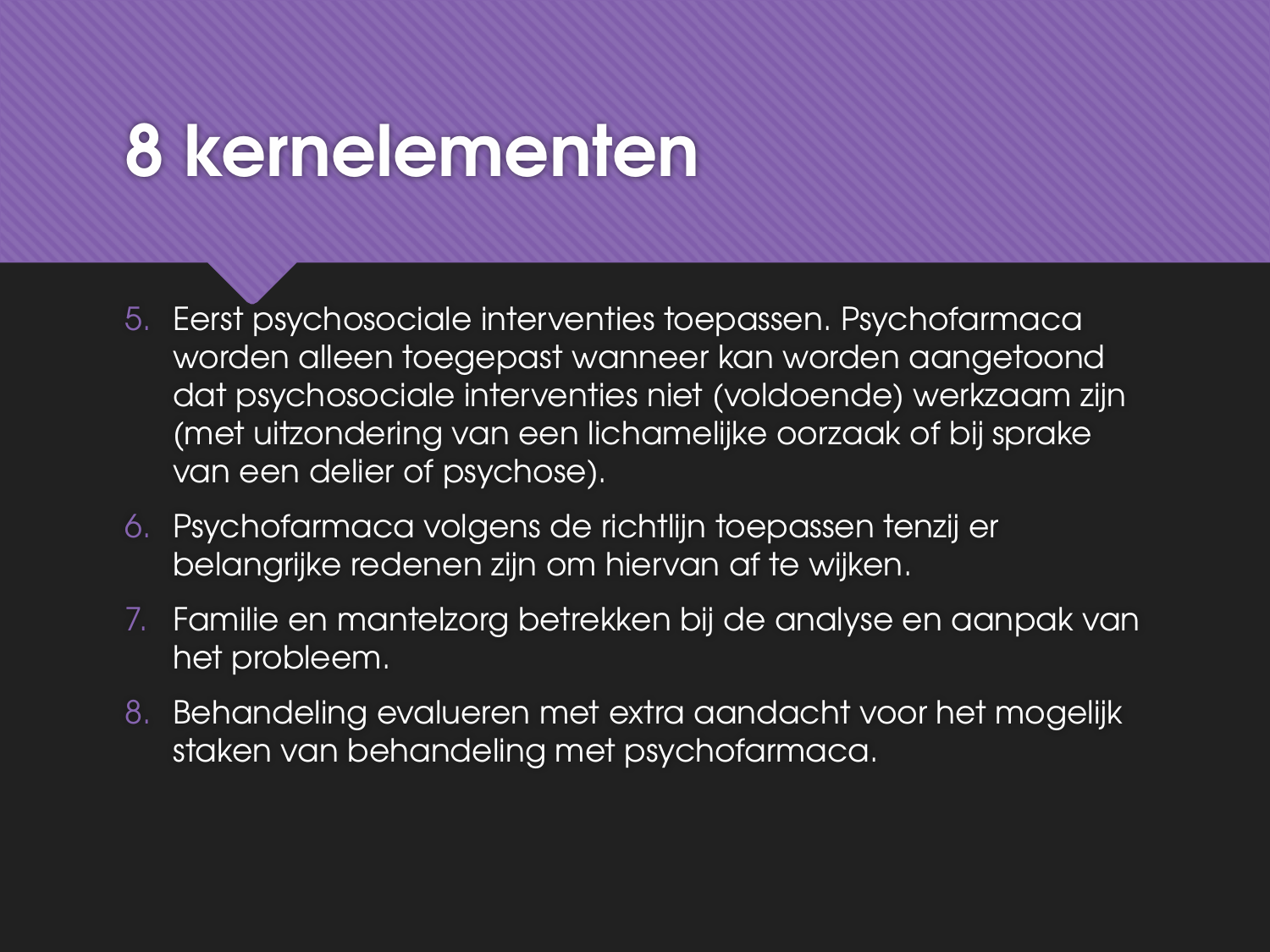

# 8 kernelementen
Eerst psychosociale interventies toepassen. Psychofarmaca worden alleen toegepast wanneer kan worden aangetoond dat psychosociale interventies niet (voldoende) werkzaam zijn (met uitzondering van een lichamelijke oorzaak of bij sprake van een delier of psychose).
Psychofarmaca volgens de richtlijn toepassen tenzij er belangrijke redenen zijn om hiervan af te wijken.
Familie en mantelzorg betrekken bij de analyse en aanpak van het probleem.
Behandeling evalueren met extra aandacht voor het mogelijk staken van behandeling met psychofarmaca.